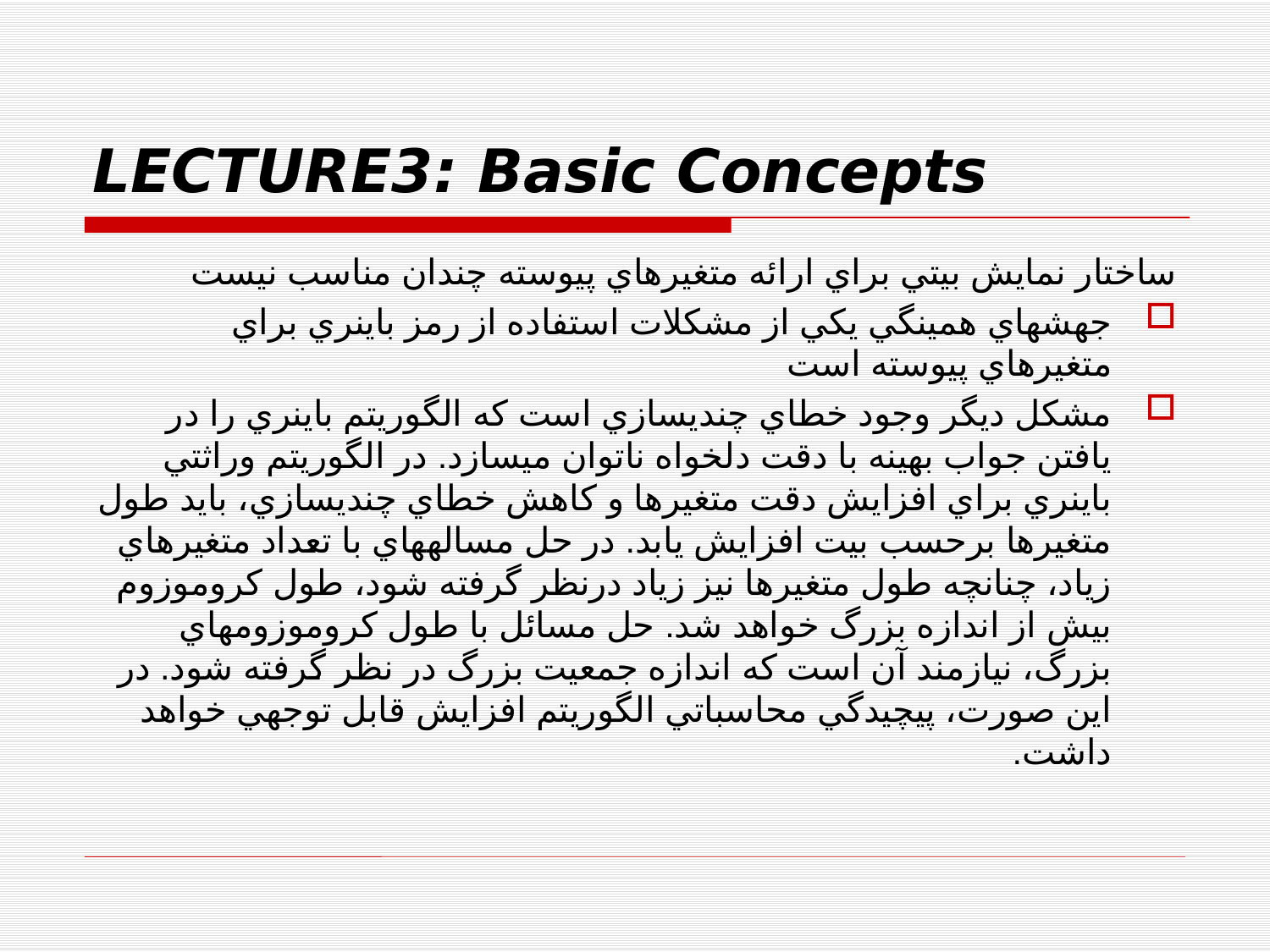

# LECTURE3: Basic Concepts
ساختار نمايش بيتي براي ارائه متغيرهاي پيوسته چندان مناسب نيست
جهشهاي همينگي يکي از مشکلات استفاده از رمز باينري براي متغيرهاي پيوسته است
مشکل ديگر وجود خطاي چندي­سازي است که الگوريتم باينري را در يافتن جواب بهينه با دقت دلخواه ناتوان مي­سازد. در الگوريتم وراثتي باينري براي افزايش دقت متغيرها و کاهش خطاي چندي­سازي، بايد طول متغيرها برحسب بيت افزايش يابد. در حل مساله­هاي با تعداد متغيرهاي زياد، چنانچه طول متغيرها نيز زياد درنظر گرفته شود، طول کروموزوم بيش از اندازه بزرگ خواهد شد. حل مسائل با طول کروموزومهاي بزرگ، نيازمند آن است که اندازه جمعيت بزرگ در نظر گرفته شود. در اين صورت، پيچيدگي محاسباتي الگوريتم افزايش قابل توجهي خواهد داشت.